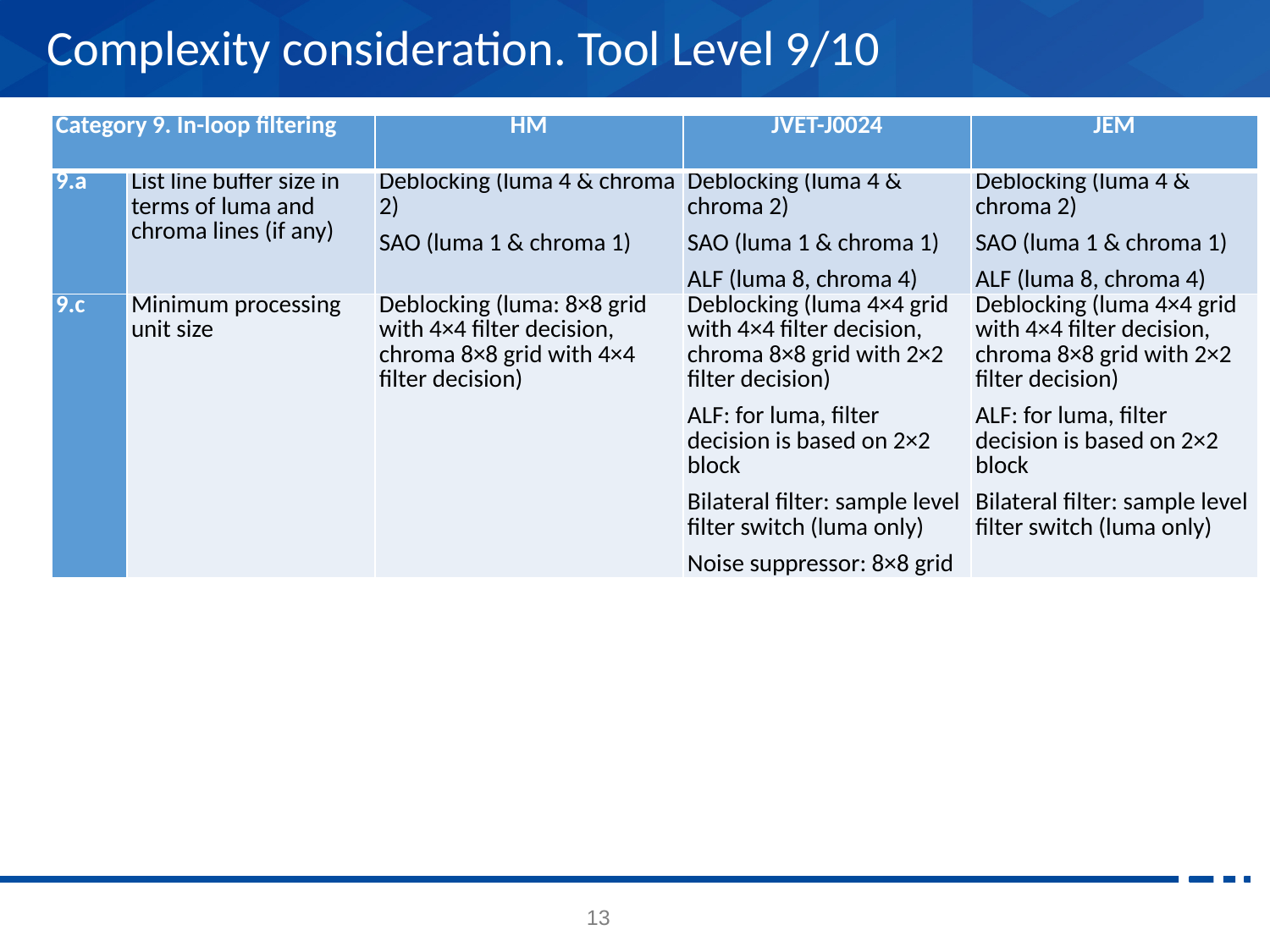

# Complexity consideration. Tool Level 9/10
| Category 9. In-loop filtering |  | HM | JVET-J0024 | JEM |
| --- | --- | --- | --- | --- |
| 9.a | List line buffer size in terms of luma and chroma lines (if any) | Deblocking (luma 4 & chroma 2) SAO (luma 1 & chroma 1) | Deblocking (luma 4 & chroma 2) SAO (luma 1 & chroma 1) ALF (luma 8, chroma 4) | Deblocking (luma 4 & chroma 2) SAO (luma 1 & chroma 1) ALF (luma 8, chroma 4) |
| 9.c | Minimum processing unit size | Deblocking (luma: 8×8 grid with 4×4 filter decision, chroma 8×8 grid with 4×4 filter decision) | Deblocking (luma 4×4 grid with 4×4 filter decision, chroma 8×8 grid with 2×2 filter decision) ALF: for luma, filter decision is based on 2×2 block Bilateral filter: sample level filter switch (luma only) Noise suppressor: 8×8 grid | Deblocking (luma 4×4 grid with 4×4 filter decision, chroma 8×8 grid with 2×2 filter decision)  ALF: for luma, filter decision is based on 2×2 block Bilateral filter: sample level filter switch (luma only) |